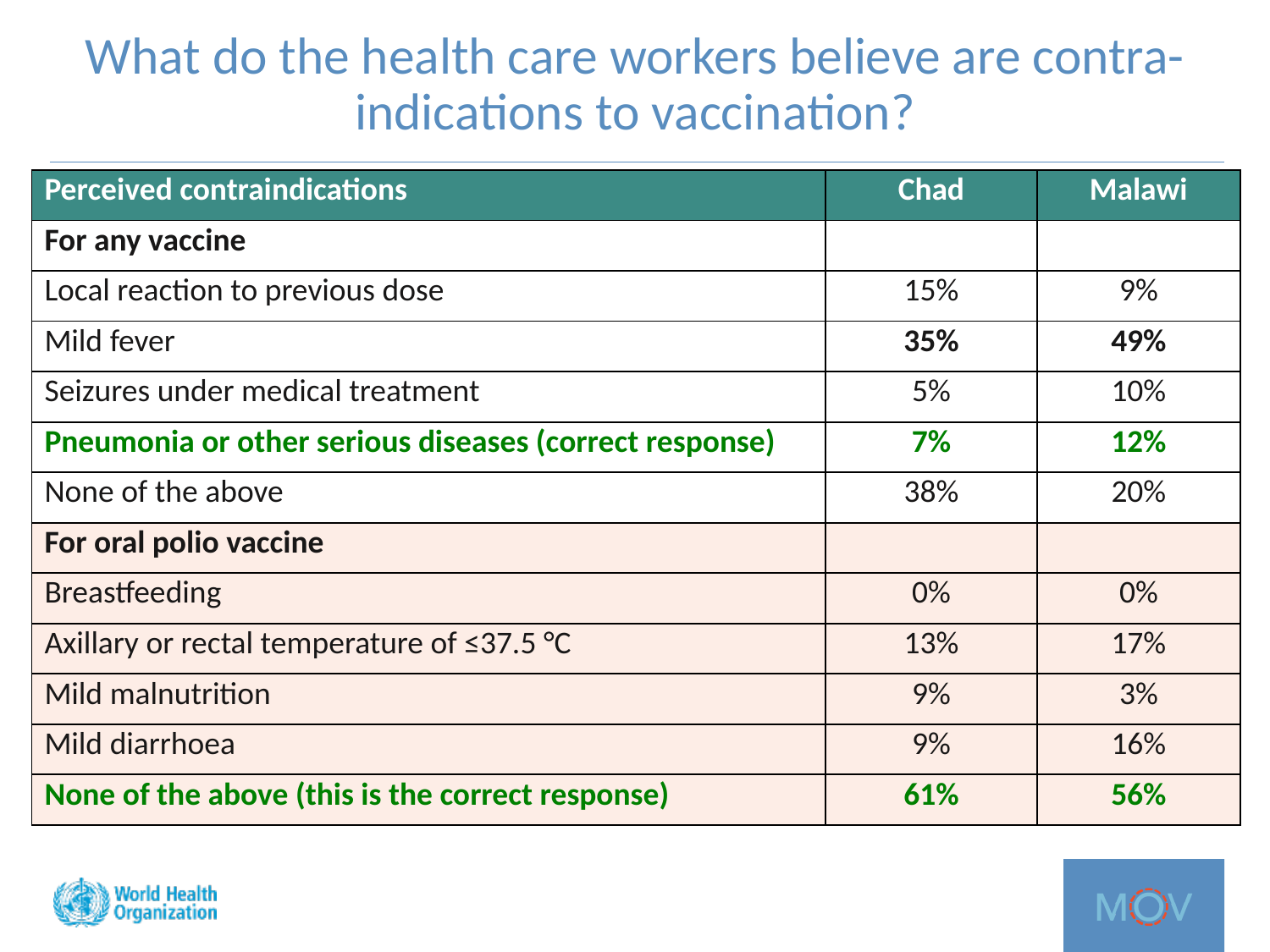

# What do the health care workers believe are contra-indications to vaccination?
| Perceived contraindications | Chad | Malawi |
| --- | --- | --- |
| For any vaccine |  |  |
| Local reaction to previous dose | 15% | 9% |
| Mild fever | 35% | 49% |
| Seizures under medical treatment | 5% | 10% |
| Pneumonia or other serious diseases (correct response) | 7% | 12% |
| None of the above | 38% | 20% |
| For oral polio vaccine |  |  |
| Breastfeeding | 0% | 0% |
| Axillary or rectal temperature of ≤37.5 °C | 13% | 17% |
| Mild malnutrition | 9% | 3% |
| Mild diarrhoea | 9% | 16% |
| None of the above (this is the correct response) | 61% | 56% |